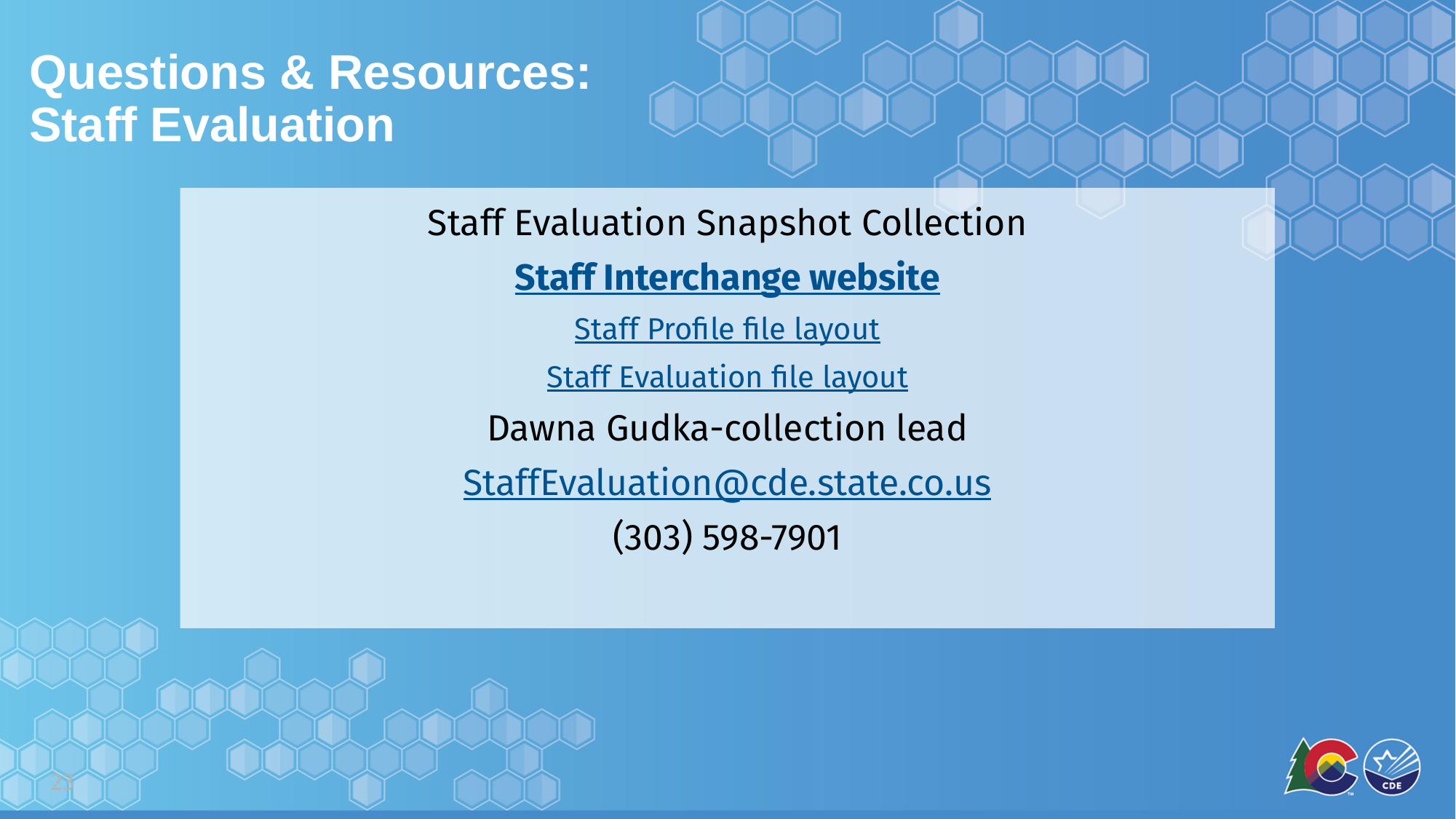

# Questions & Resources: Staff Evaluation
Staff Evaluation Snapshot Collection
Staff Interchange website
Staff Profile file layout
Staff Evaluation file layout
Dawna Gudka-collection lead
StaffEvaluation@cde.state.co.us
(303) 598-7901

23